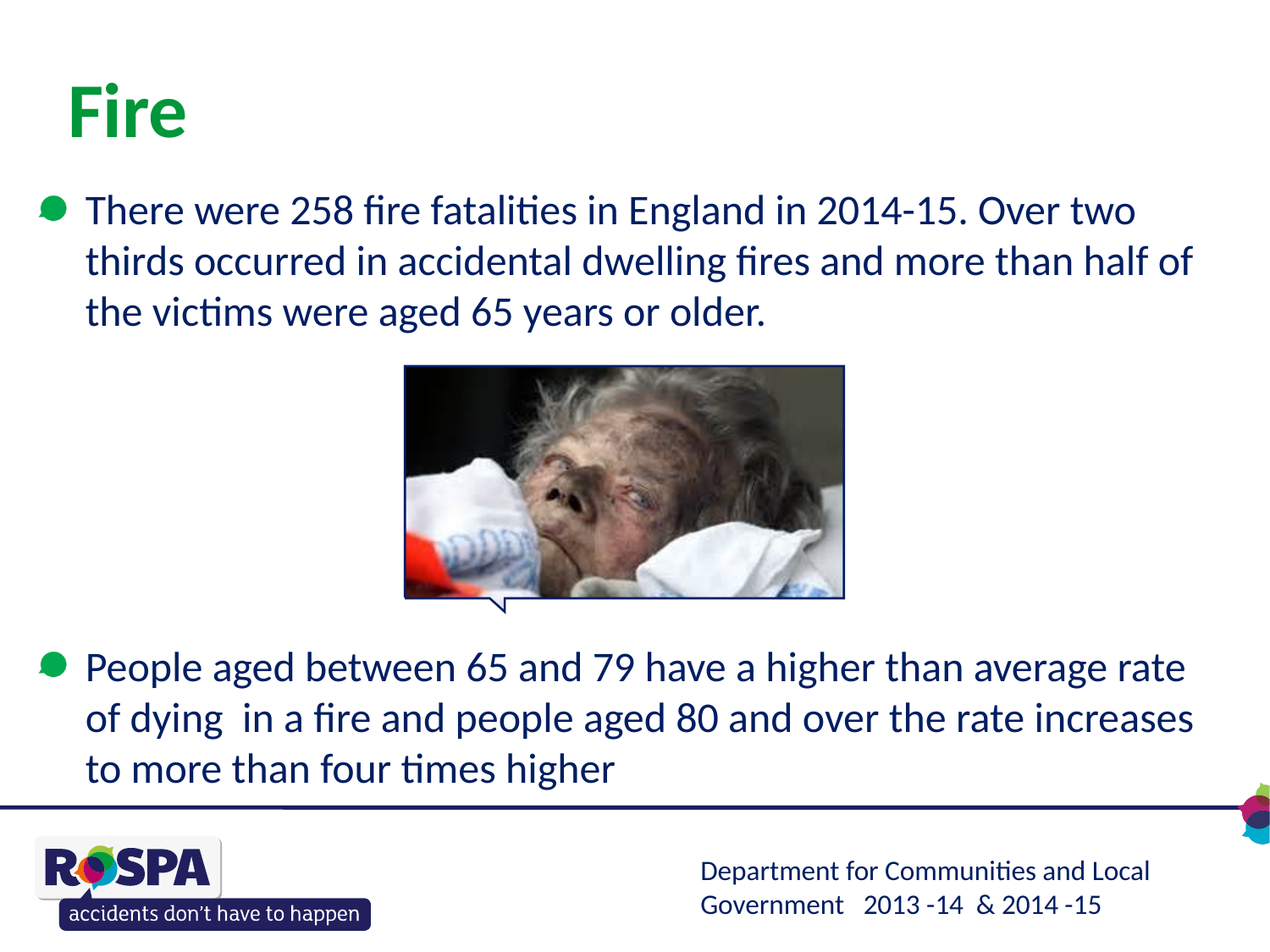

# Fire
There were 258 fire fatalities in England in 2014-15. Over two thirds occurred in accidental dwelling fires and more than half of the victims were aged 65 years or older.

People aged between 65 and 79 have a higher than average rate of dying  in a fire and people aged 80 and over the rate increases to more than four times higher

Department for Communities and Local
Government   2013 -14  & 2014 -15